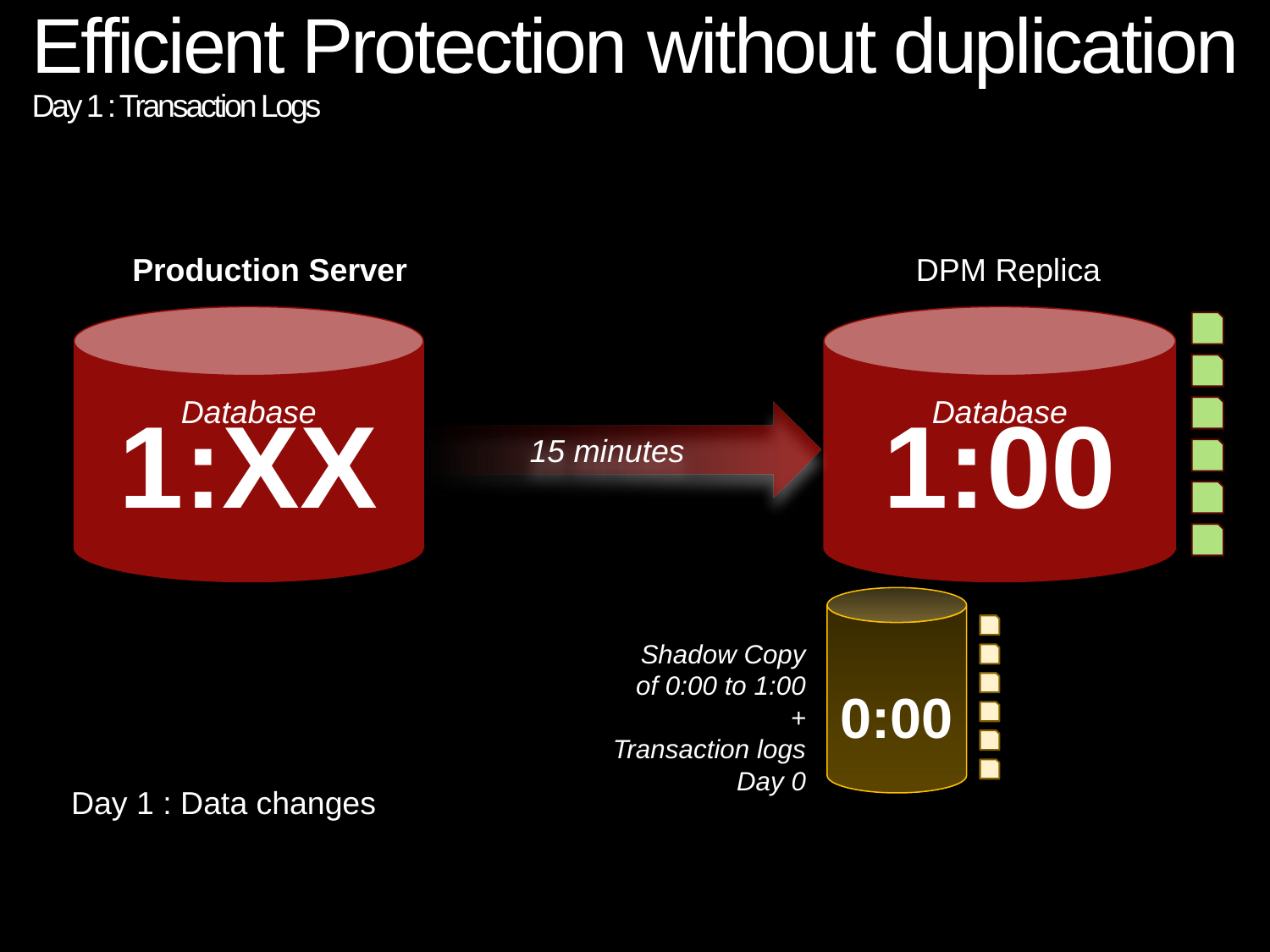

# Efficient Protection without duplication Day 1 : Transaction Logs
Production Server
DPM Replica
Database

1:XX

Database

1:00

15 minutes

0:00

Shadow Copy
of 0:00 to 1:00
          +
Transaction logs
Day 0
Day 1 : Data changes